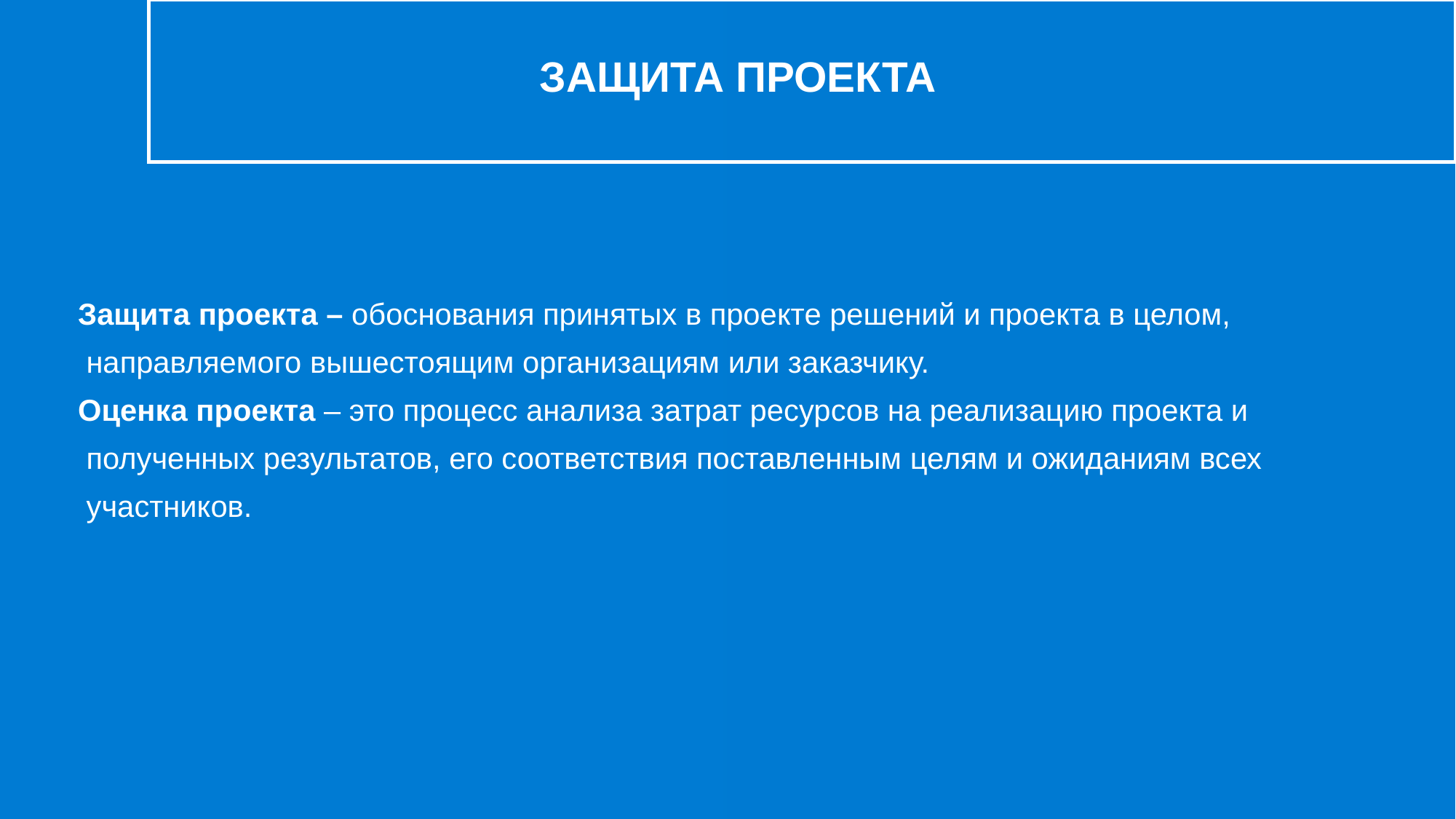

ЗАЩИТА ПРОЕКТА

Защита проекта – обоснования принятых в проекте решений и проекта в целом,
 направляемого вышестоящим организациям или заказчику.
Оценка проекта – это процесс анализа затрат ресурсов на реализацию проекта и
 полученных результатов, его соответствия поставленным целям и ожиданиям всех
 участников.